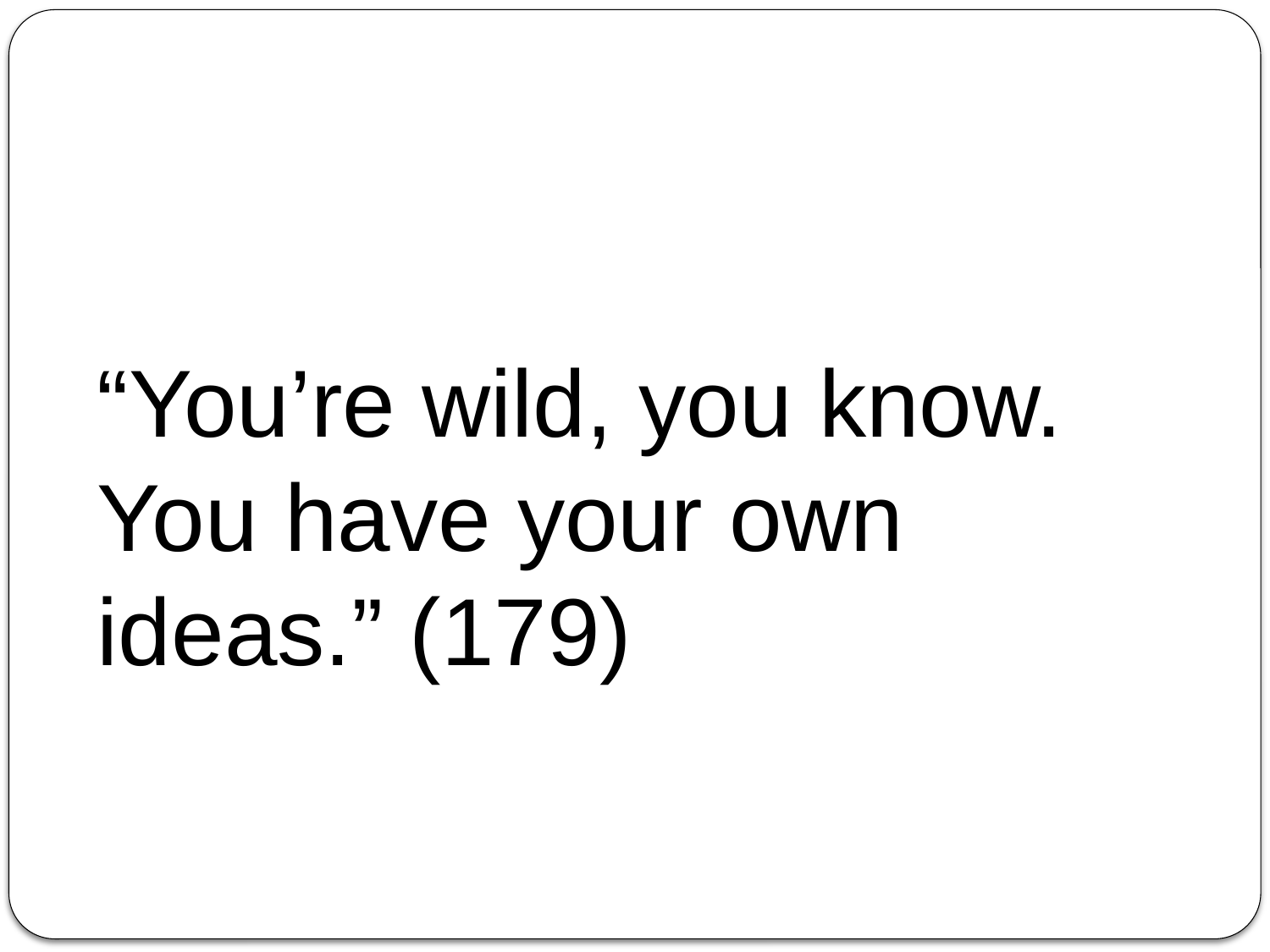

“You’re wild, you know. You have your own ideas.” (179)